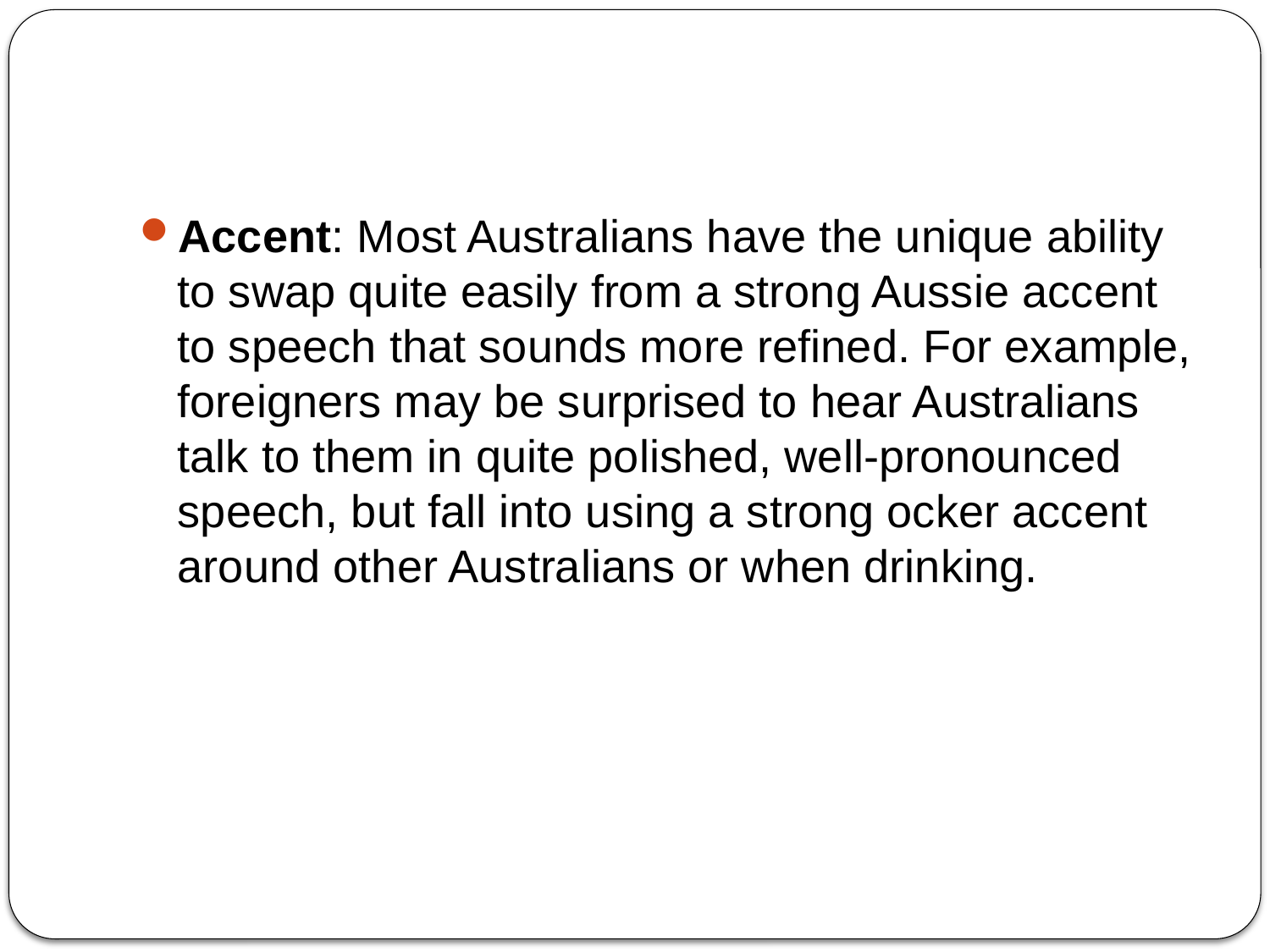

#
Accent: Most Australians have the unique ability to swap quite easily from a strong Aussie accent to speech that sounds more refined. For example, foreigners may be surprised to hear Australians talk to them in quite polished, well-pronounced speech, but fall into using a strong ocker accent around other Australians or when drinking.